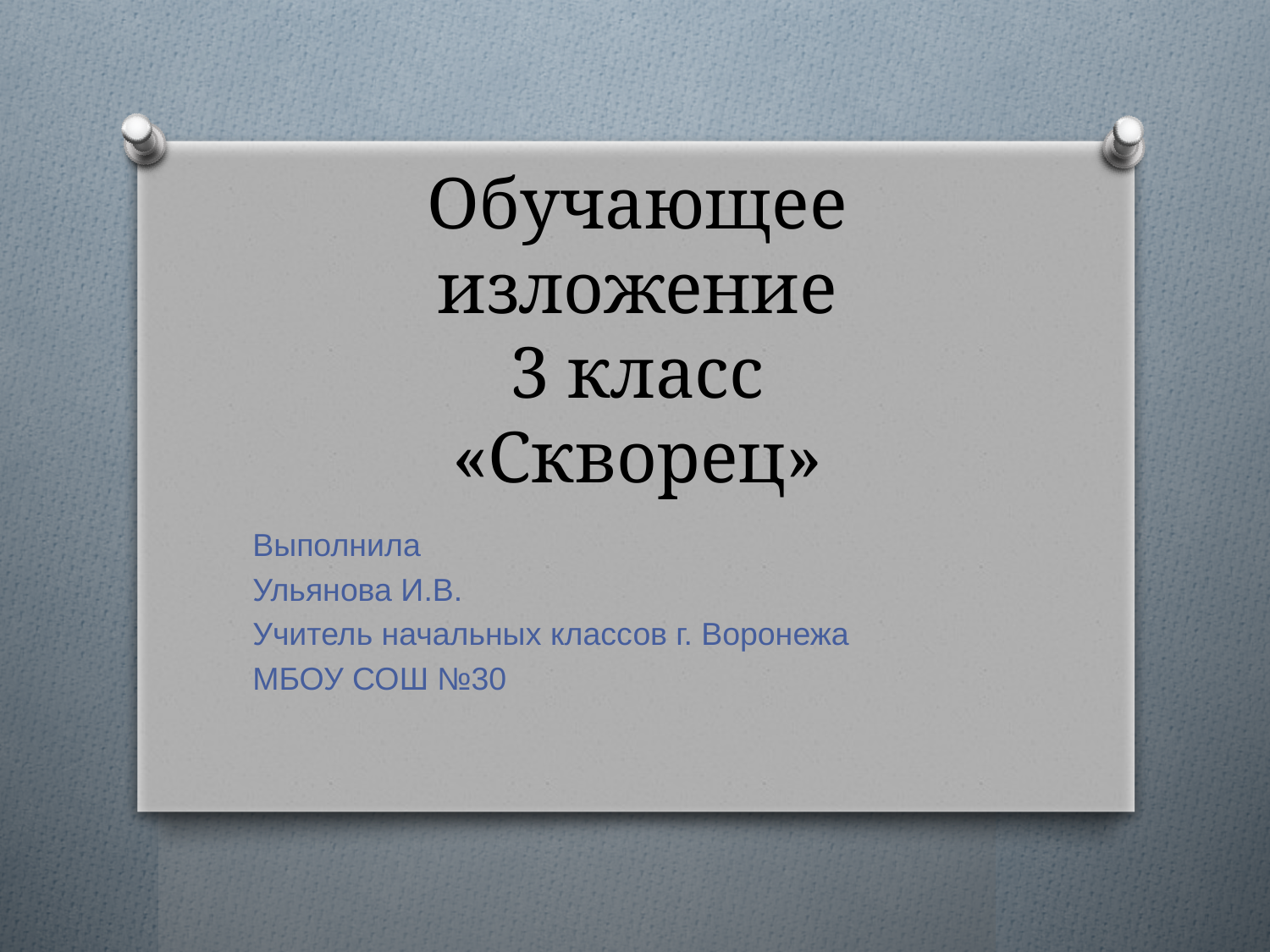

# Обучающее изложение 3 класс «Скворец»
Выполнила
Ульянова И.В.
Учитель начальных классов г. Воронежа
МБОУ СОШ №30